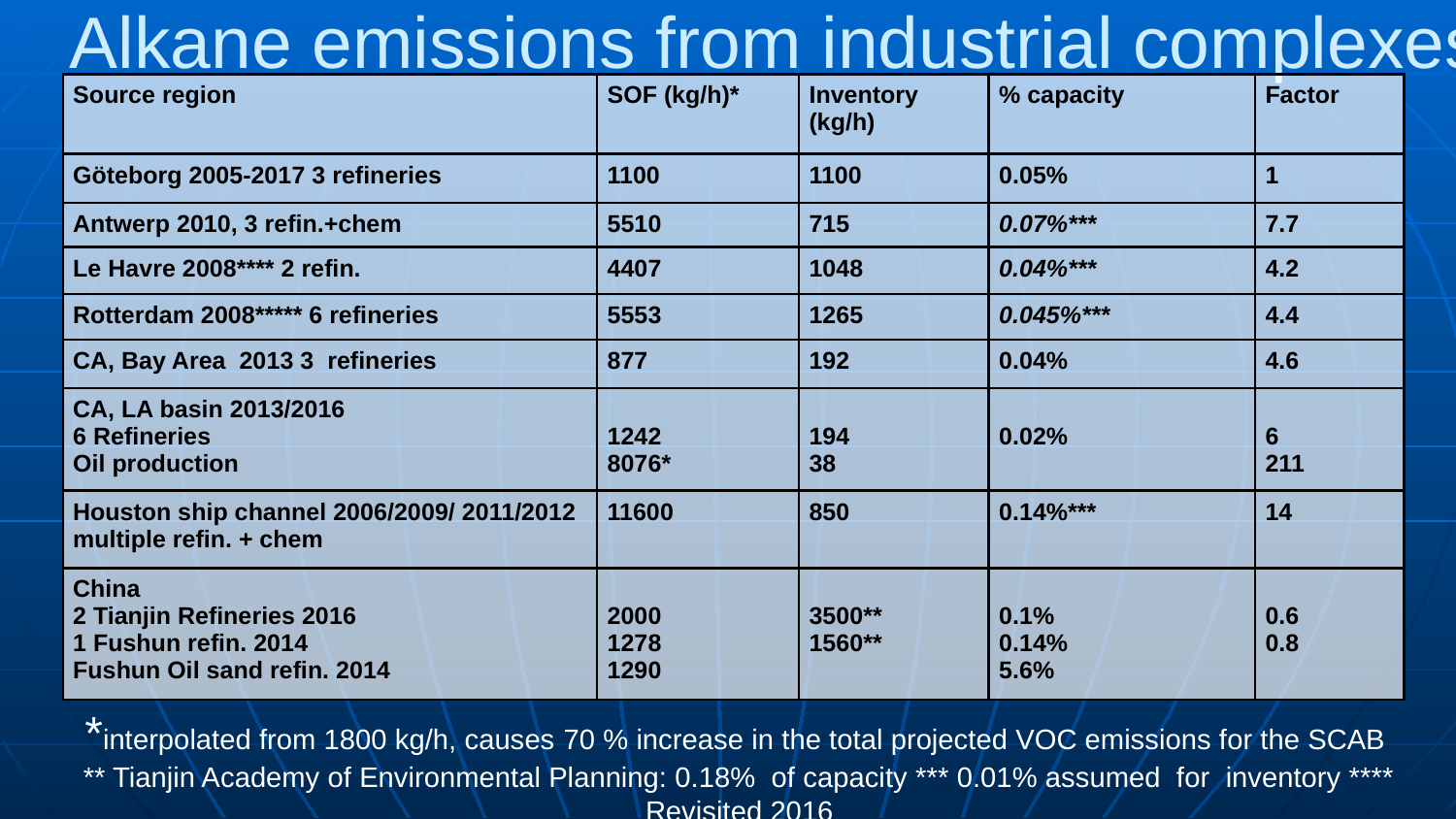

# Alkane emissions from industrial complexes
| Source region | SOF (kg/h)\* | Inventory (kg/h) | % capacity | Factor |
| --- | --- | --- | --- | --- |
| Göteborg 2005-2017 3 refineries | 1100 | 1100 | 0.05% | 1 |
| Antwerp 2010, 3 refin.+chem | 5510 | 715 | 0.07%\*\*\* | 7.7 |
| Le Havre 2008\*\*\*\* 2 refin. | 4407 | 1048 | 0.04%\*\*\* | 4.2 |
| Rotterdam 2008\*\*\*\*\* 6 refineries | 5553 | 1265 | 0.045%\*\*\* | 4.4 |
| CA, Bay Area 2013 3 refineries | 877 | 192 | 0.04% | 4.6 |
| CA, LA basin 2013/2016 6 Refineries Oil production | 1242 8076\* | 194 38 | 0.02% | 6 211 |
| Houston ship channel 2006/2009/ 2011/2012 multiple refin. + chem | 11600 | 850 | 0.14%\*\*\* | 14 |
| China 2 Tianjin Refineries 2016 1 Fushun refin. 2014 Fushun Oil sand refin. 2014 | 2000 1278 1290 | 3500\*\* 1560\*\* | 0.1% 0.14% 5.6% | 0.6 0.8 |
*interpolated from 1800 kg/h, causes 70 % increase in the total projected VOC emissions for the SCAB  ** Tianjin Academy of Environmental Planning: 0.18%  of capacity *** 0.01% assumed  for  inventory **** Revisited 2016